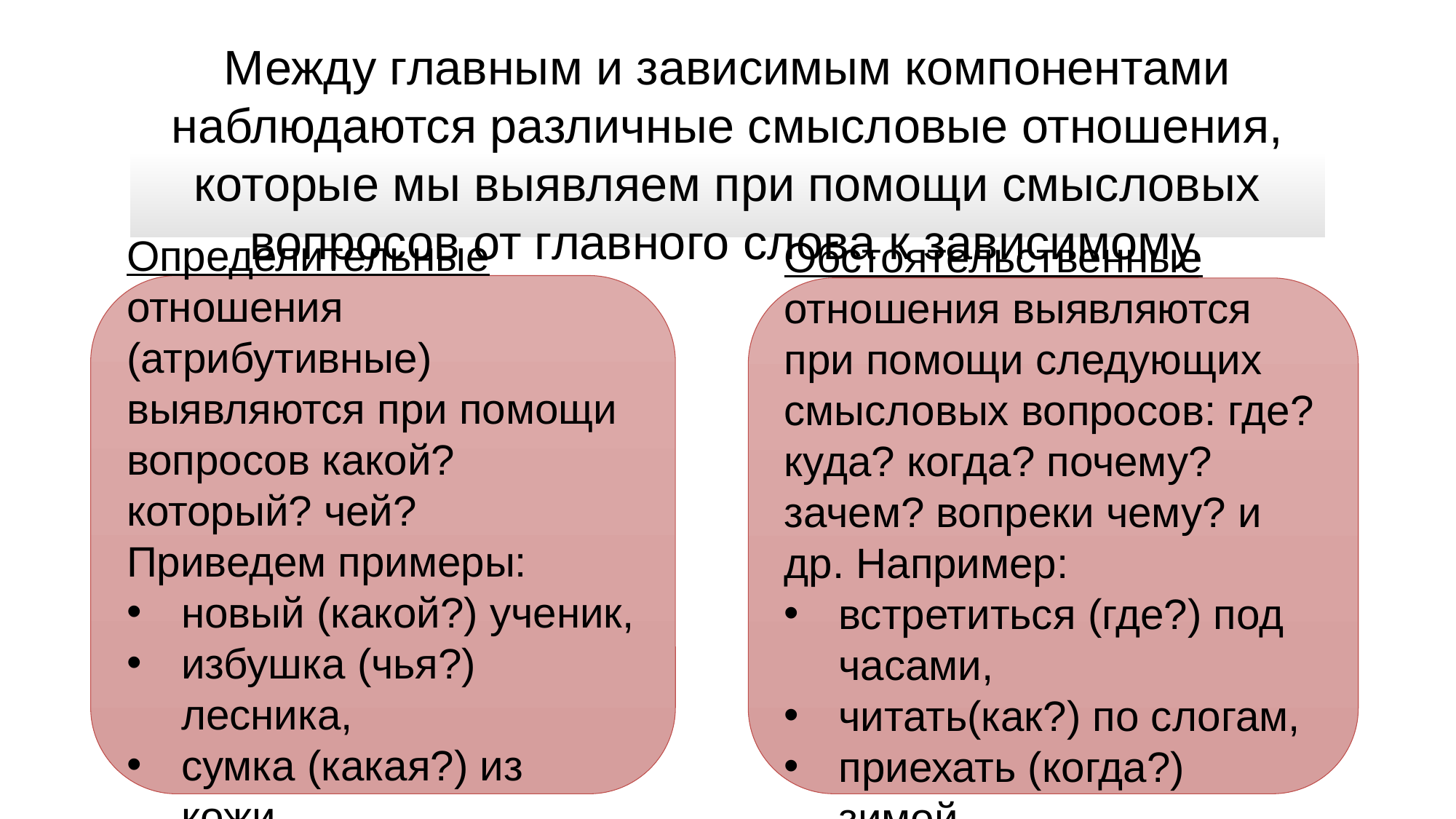

Между главным и зависимым компонентами наблюдаются различные смысловые отношения, которые мы выявляем при помощи смысловых вопросов от главного слова к зависимому.
Определительные отношения (атрибутивные) выявляются при помощи вопросов какой? который? чей?
Приведем примеры:
новый (какой?) ученик,
избушка (чья?) лесника,
сумка (какая?) из кожи.
Обстоятельственные отношения выявляются при помощи следующих смысловых вопросов: где? куда? когда? почему? зачем? вопреки чему? и др. Например:
встретиться (где?) под часами,
читать(как?) по слогам,
приехать (когда?) зимой.